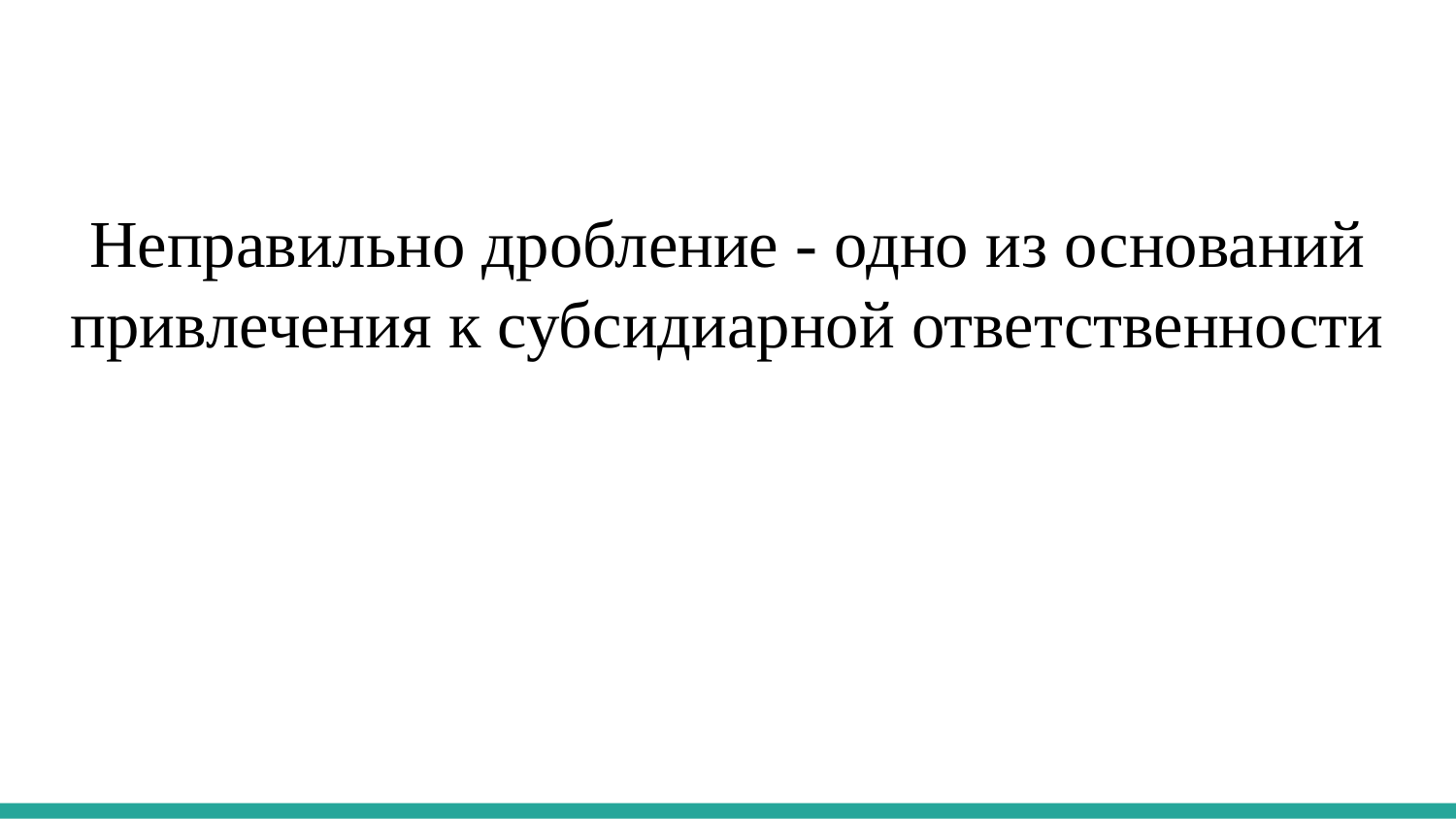

Неправильно дробление - одно из оснований привлечения к субсидиарной ответственности